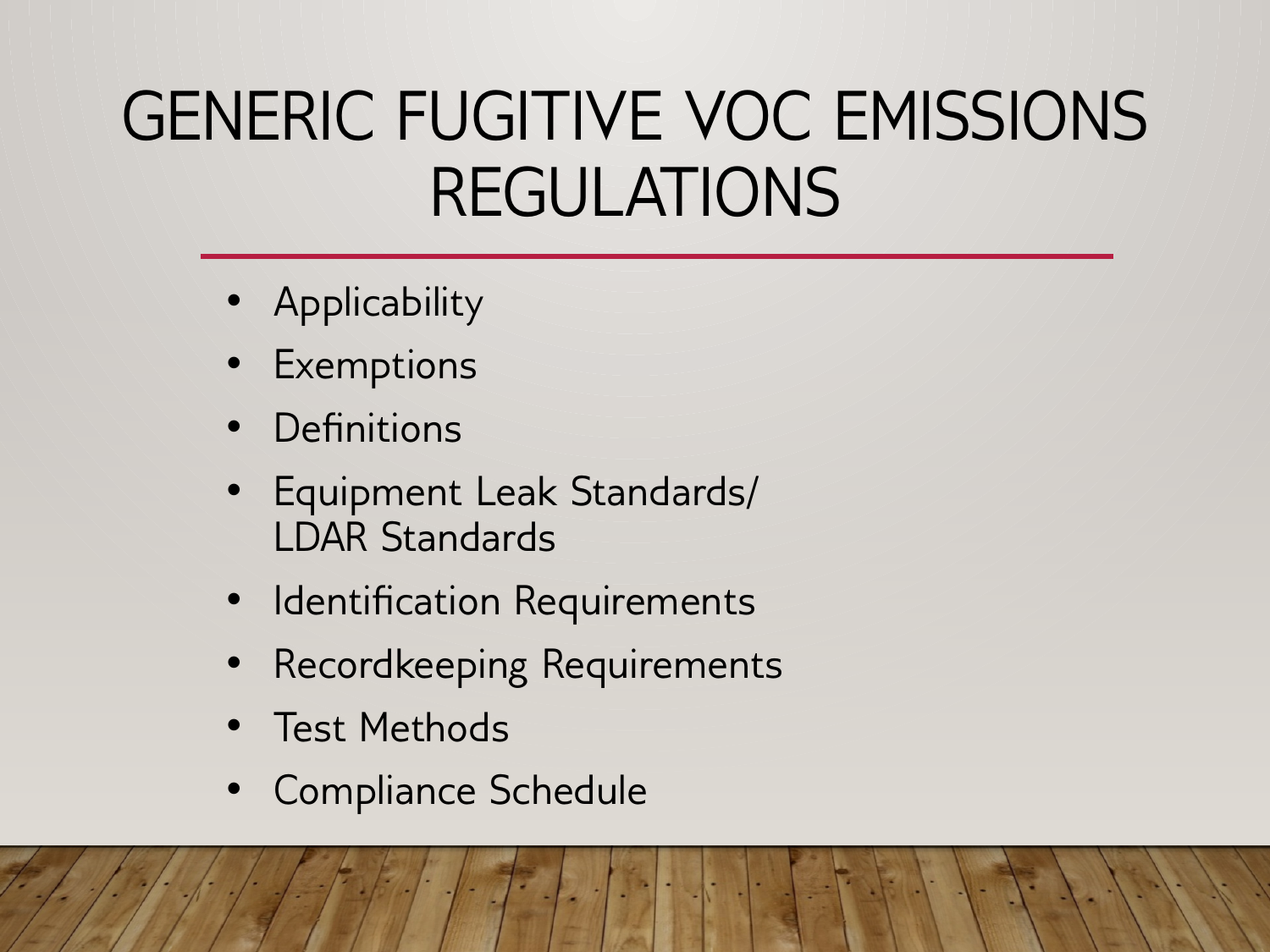

# Generic Fugitive VOC Emissions Regulations
Applicability
Exemptions
Definitions
Equipment Leak Standards/
LDAR Standards
Identification Requirements
Recordkeeping Requirements
Test Methods
Compliance Schedule